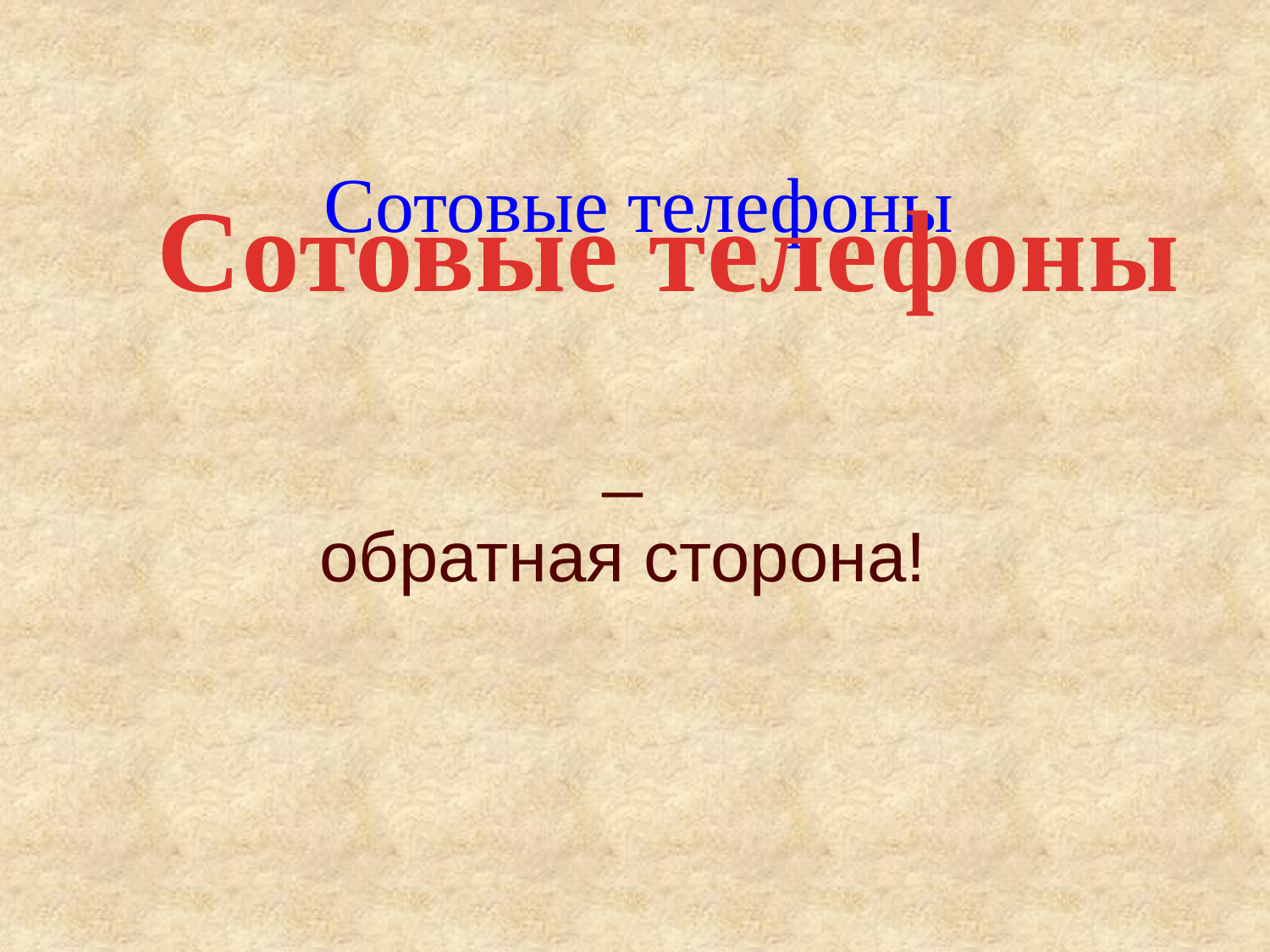

# Сотовые телефоны
Сотовые телефоны
_
обратная сторона!